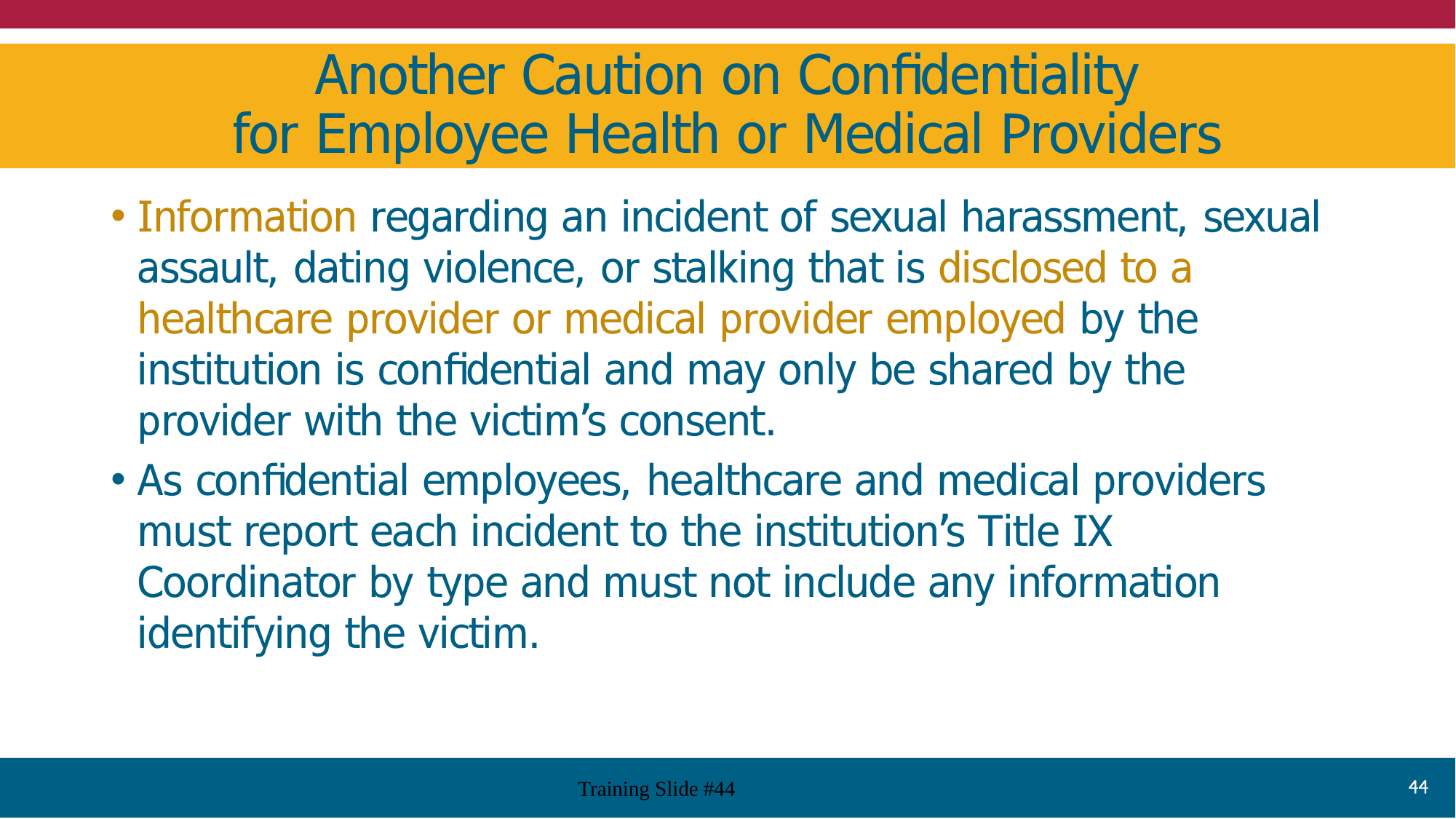

# Another Caution on Confidentiality for Employee Health or Medical Providers
Information regarding an incident of sexual harassment, sexual assault, dating violence, or stalking that is disclosed to a healthcare provider or medical provider employed by the institution is confidential and may only be shared by the provider with the victim’s consent.
As confidential employees, healthcare and medical providers must report each incident to the institution’s Title IX Coordinator by type and must not include any information identifying the victim.
44
Training Slide #44